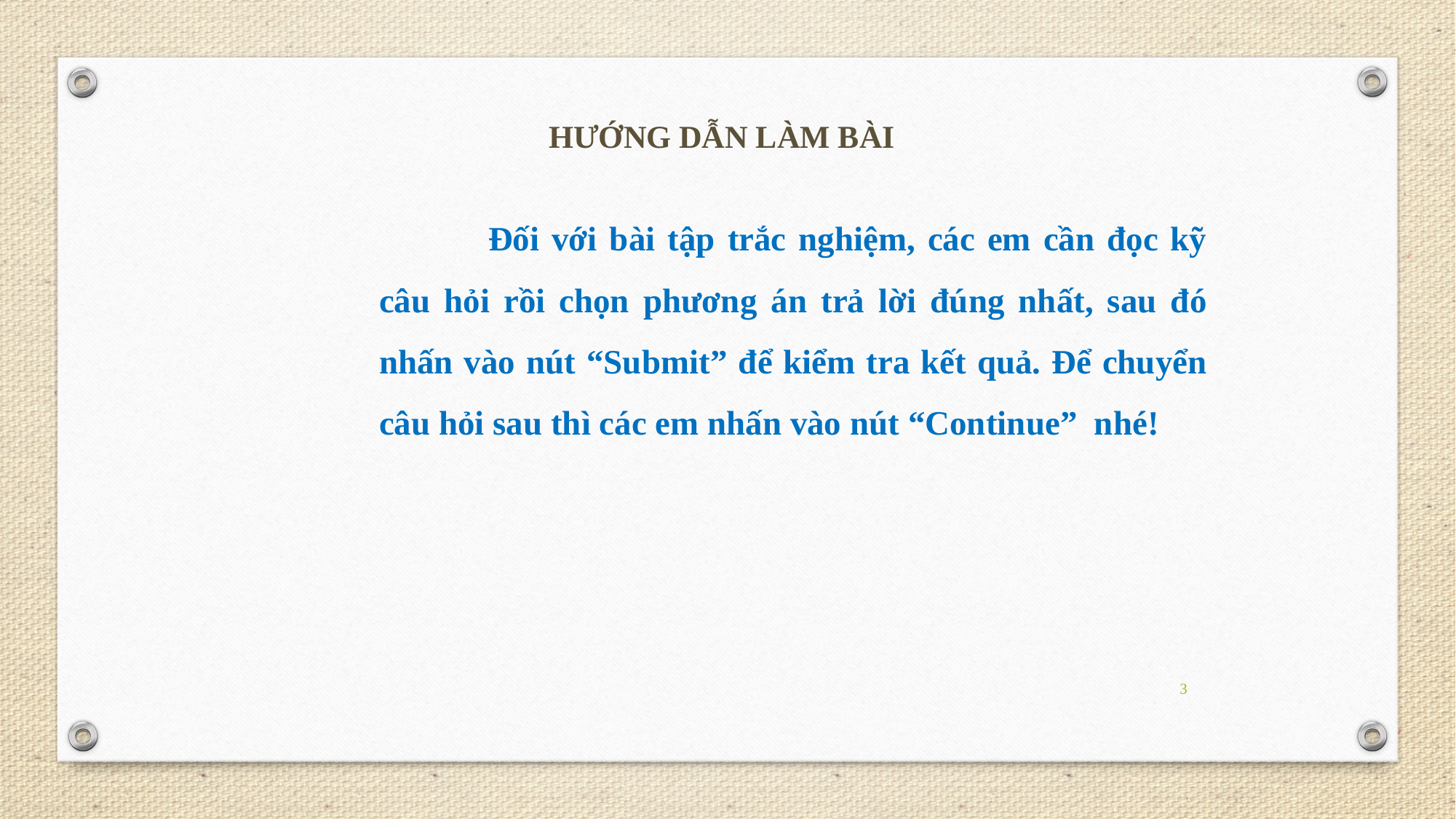

HƯỚNG DẪN LÀM BÀI
	Đối với bài tập trắc nghiệm, các em cần đọc kỹ câu hỏi rồi chọn phương án trả lời đúng nhất, sau đó nhấn vào nút “Submit” để kiểm tra kết quả. Để chuyển câu hỏi sau thì các em nhấn vào nút “Continue”  nhé!
3